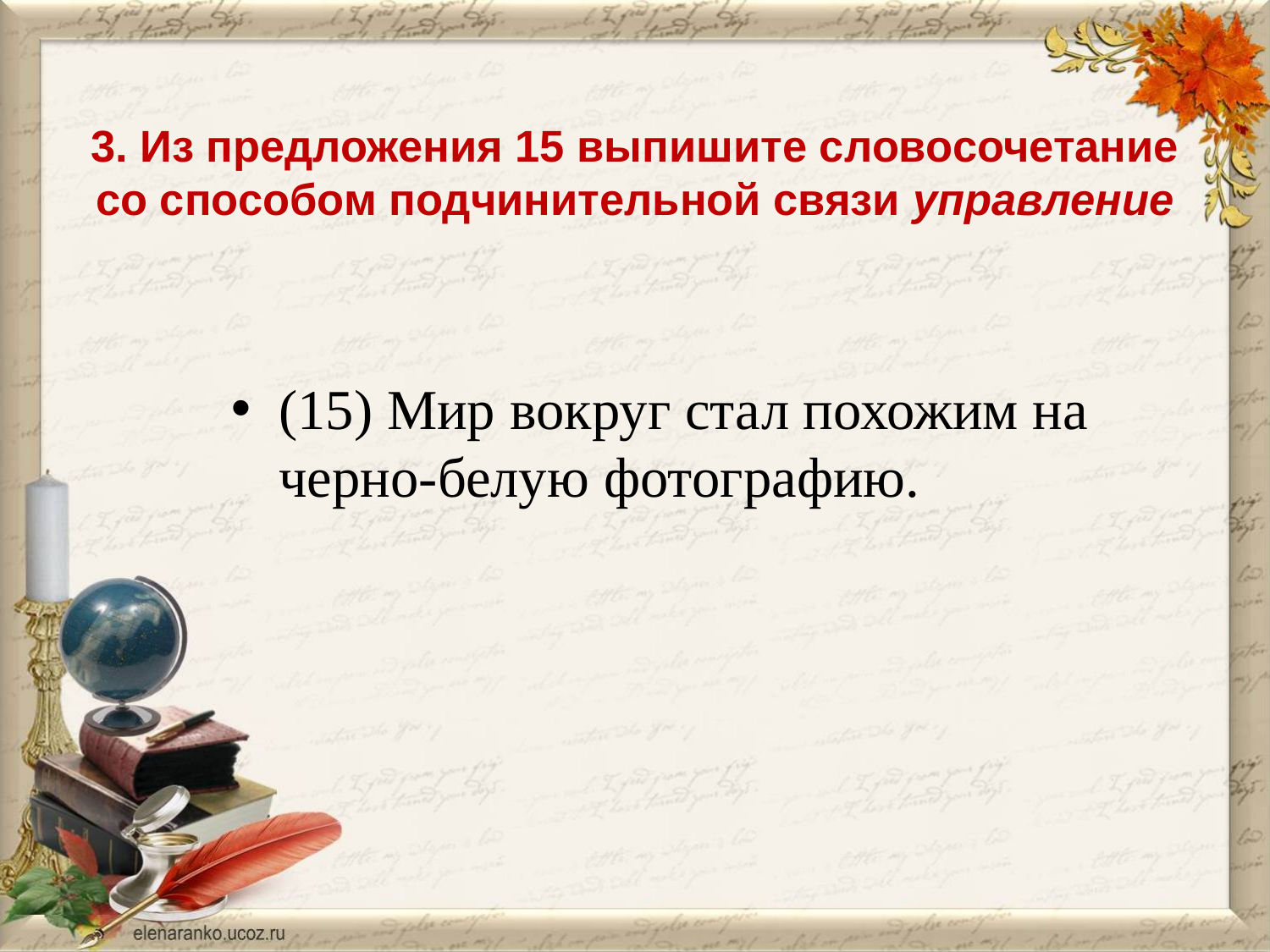

# 3. Из предложения 15 выпишите словосочетание со способом подчинительной связи управление
(15) Мир вокруг стал похожим на черно-белую фотографию.